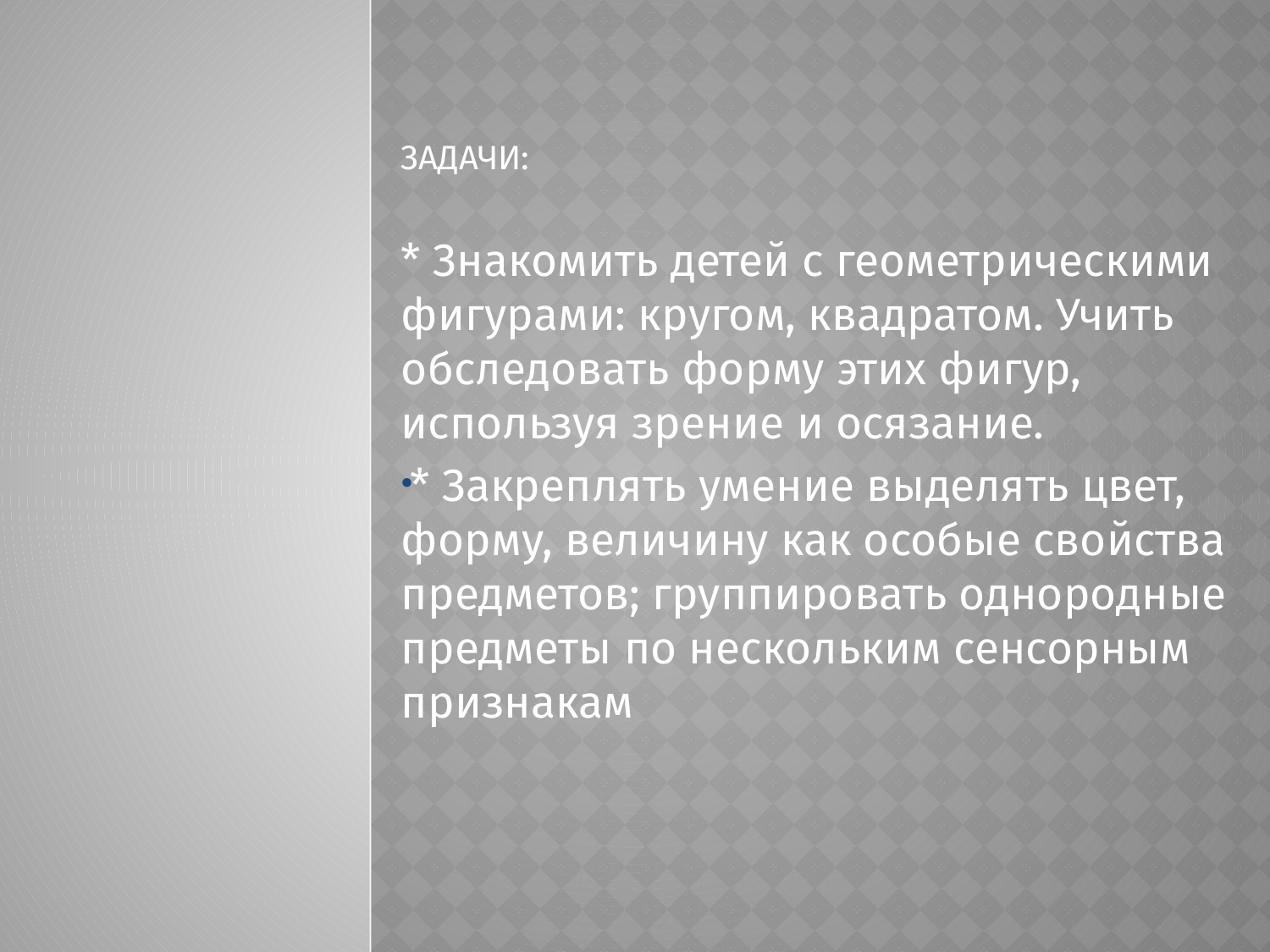

ЗАДАЧИ:

* Знакомить детей с геометрическими фигурами: кругом, квадратом. Учить обследовать форму этих фигур, используя зрение и осязание.
* Закреплять умение выделять цвет, форму, величину как особые свойства предметов; группировать однородные предметы по нескольким сенсорным признакам